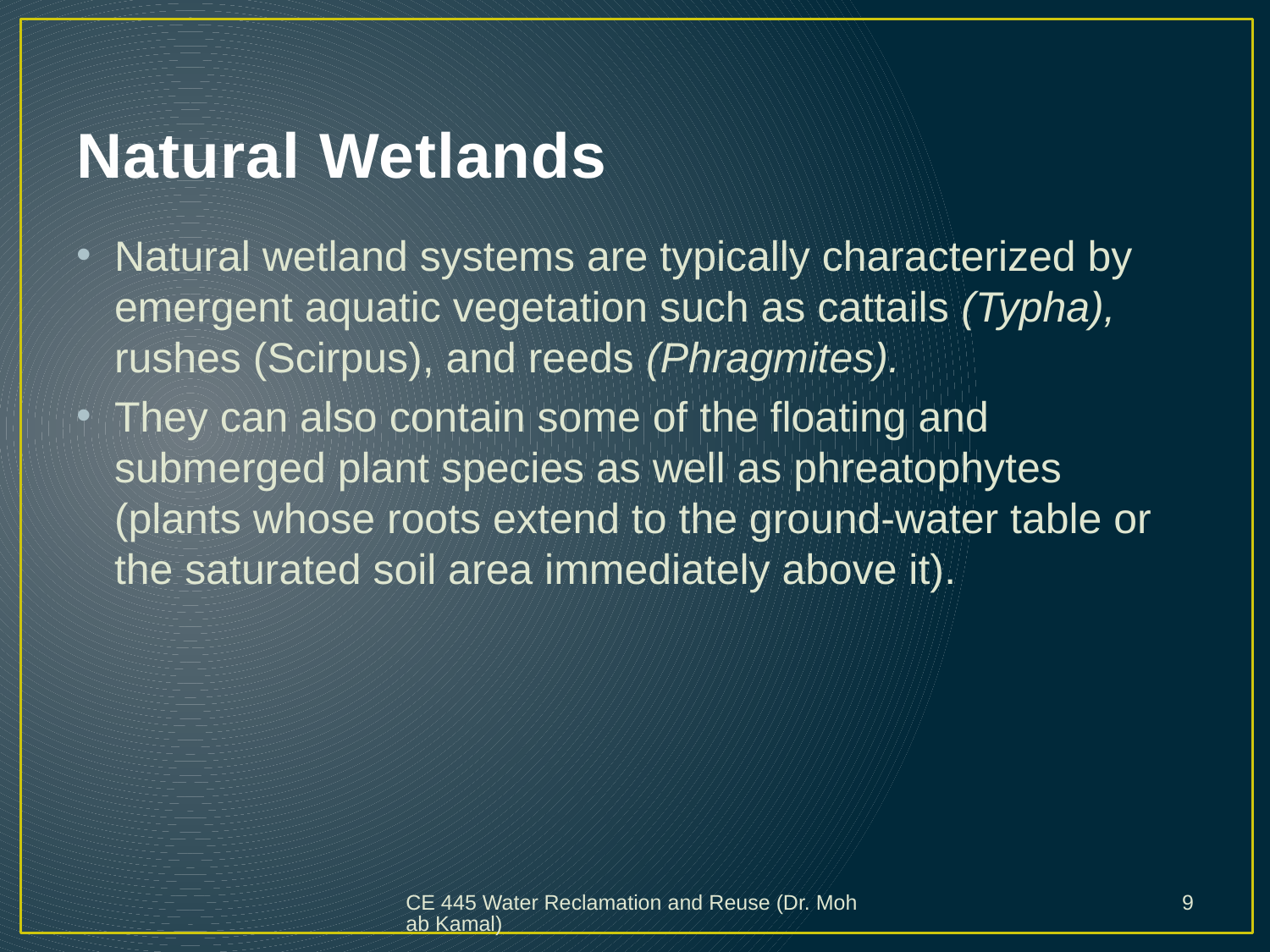

# Natural Wetlands
Natural wetland systems are typically characterized by emergent aquatic vegetation such as cattails (Typha), rushes (Scirpus), and reeds (Phragmites).
They can also contain some of the floating and submerged plant species as well as phreatophytes (plants whose roots extend to the ground-water table or the saturated soil area immediately above it).
CE 445 Water Reclamation and Reuse (Dr. Mohab Kamal)
9